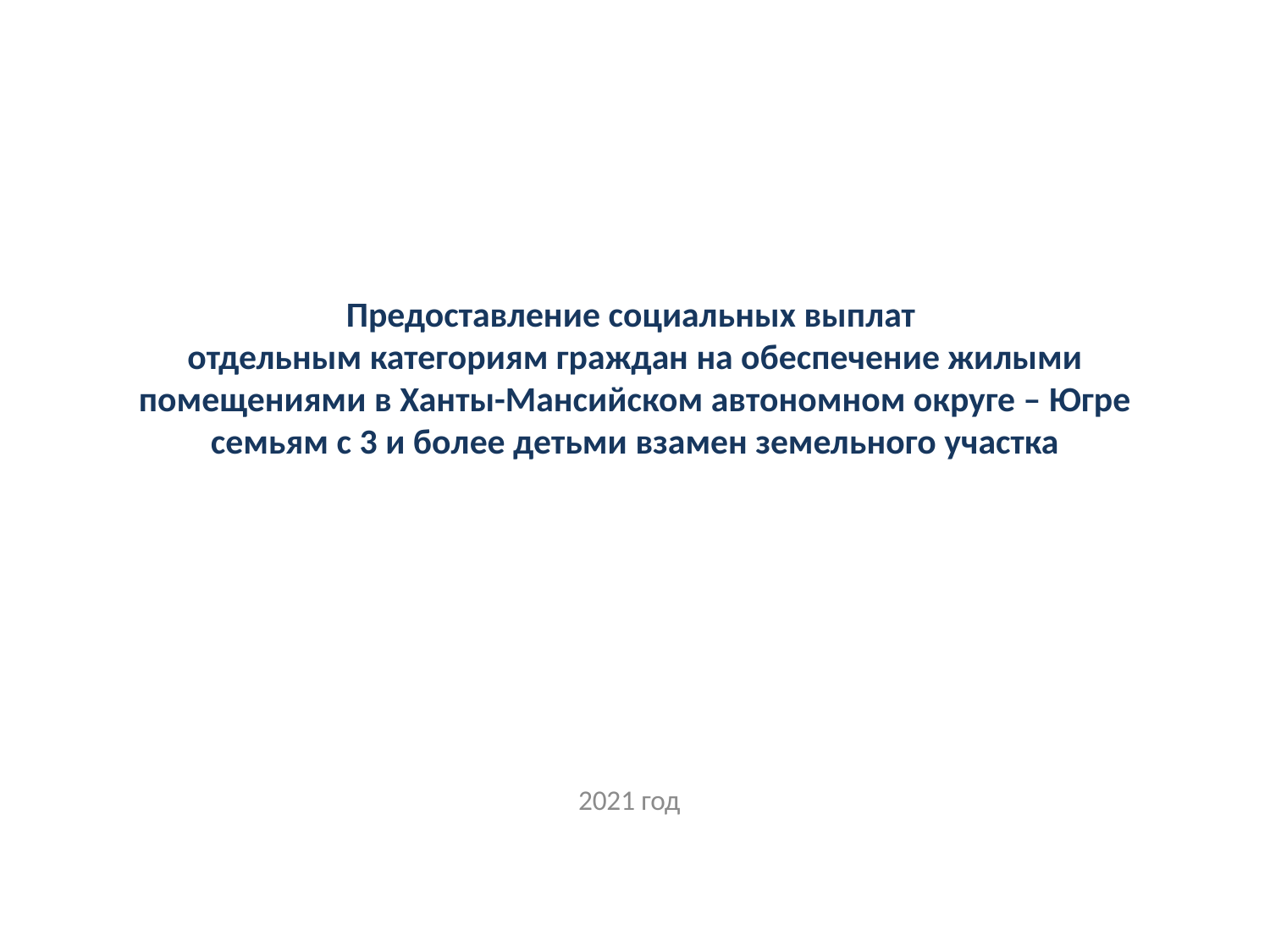

# Предоставление социальных выплат отдельным категориям граждан на обеспечение жилыми помещениями в Ханты-Мансийском автономном округе – Югре семьям с 3 и более детьми взамен земельного участка
2021 год